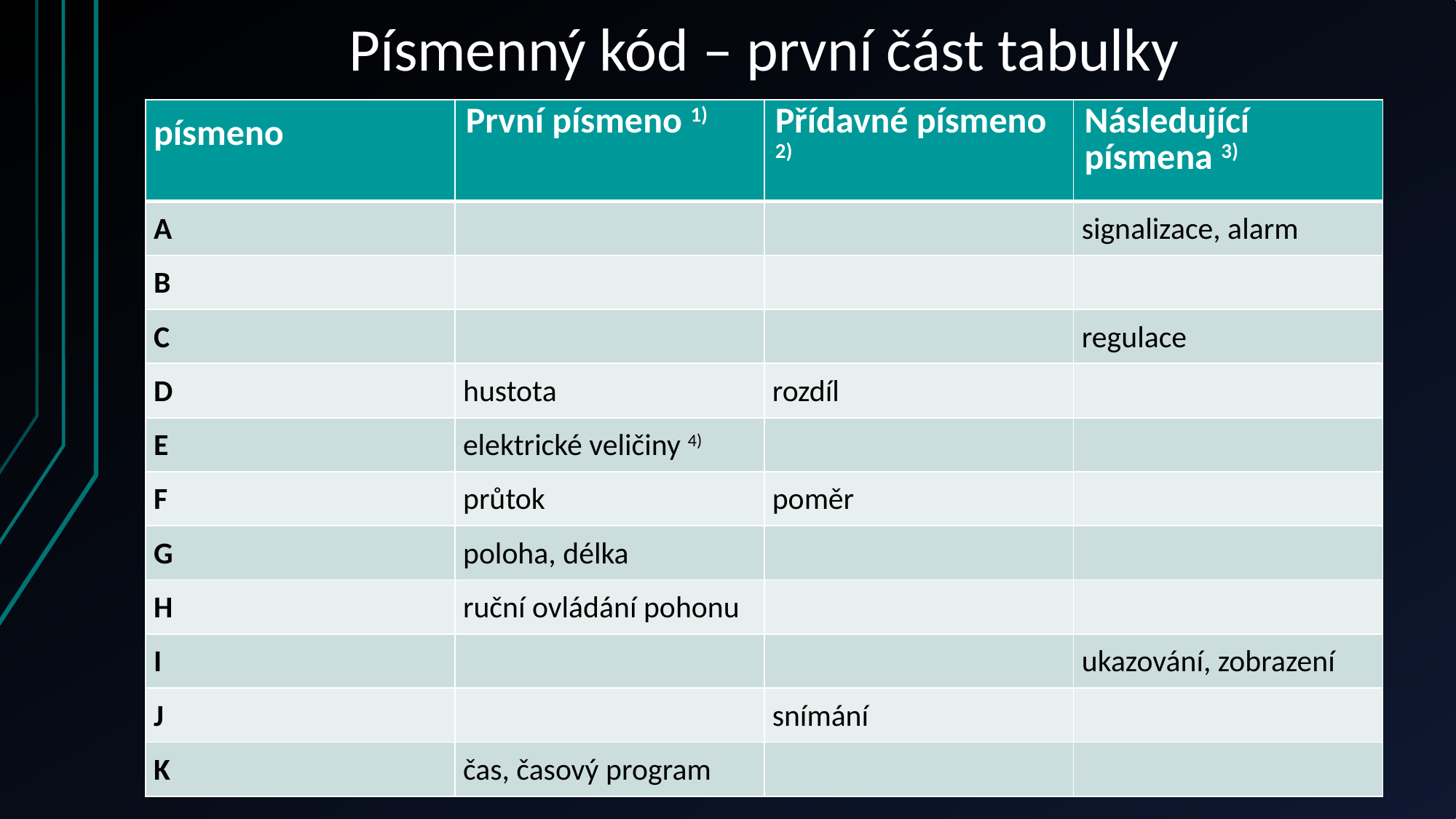

# Písmenný kód – první část tabulky
| písmeno | První písmeno 1) | Přídavné písmeno 2) | Následující písmena 3) |
| --- | --- | --- | --- |
| A |  |  | signalizace, alarm |
| B |  |  |  |
| C |  |  | regulace |
| D | hustota | rozdíl |  |
| E | elektrické veličiny 4) |  |  |
| F | průtok | poměr |  |
| G | poloha, délka |  |  |
| H | ruční ovládání pohonu |  |  |
| I |  |  | ukazování, zobrazení |
| J |  | snímání |  |
| K | čas, časový program |  |  |